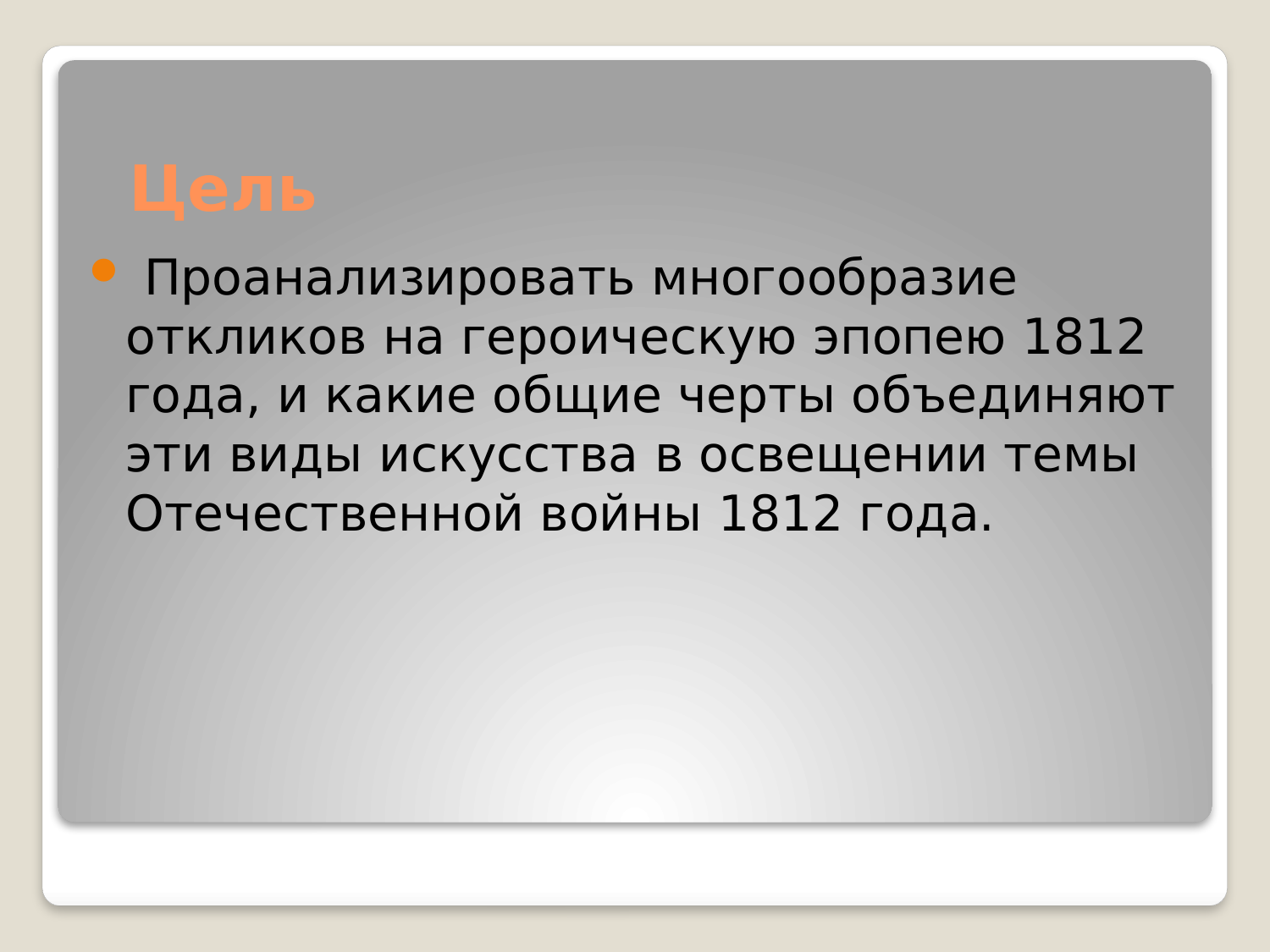

# Цель
 Проанализировать многообразие откликов на героическую эпопею 1812 года, и какие общие черты объединяют эти виды искусства в освещении темы Отечественной войны 1812 года.